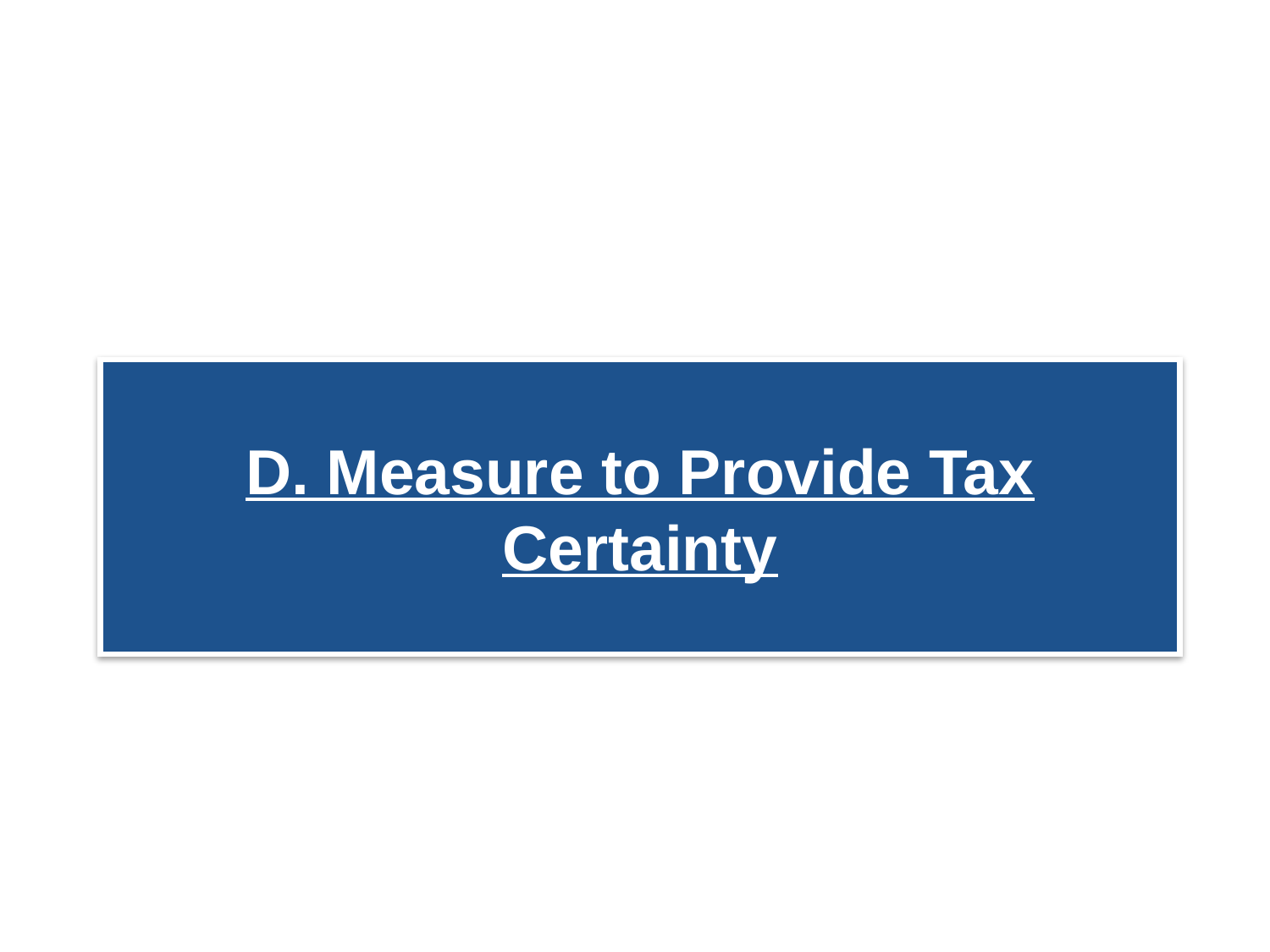

D. Measure to Provide Tax Certainty
93